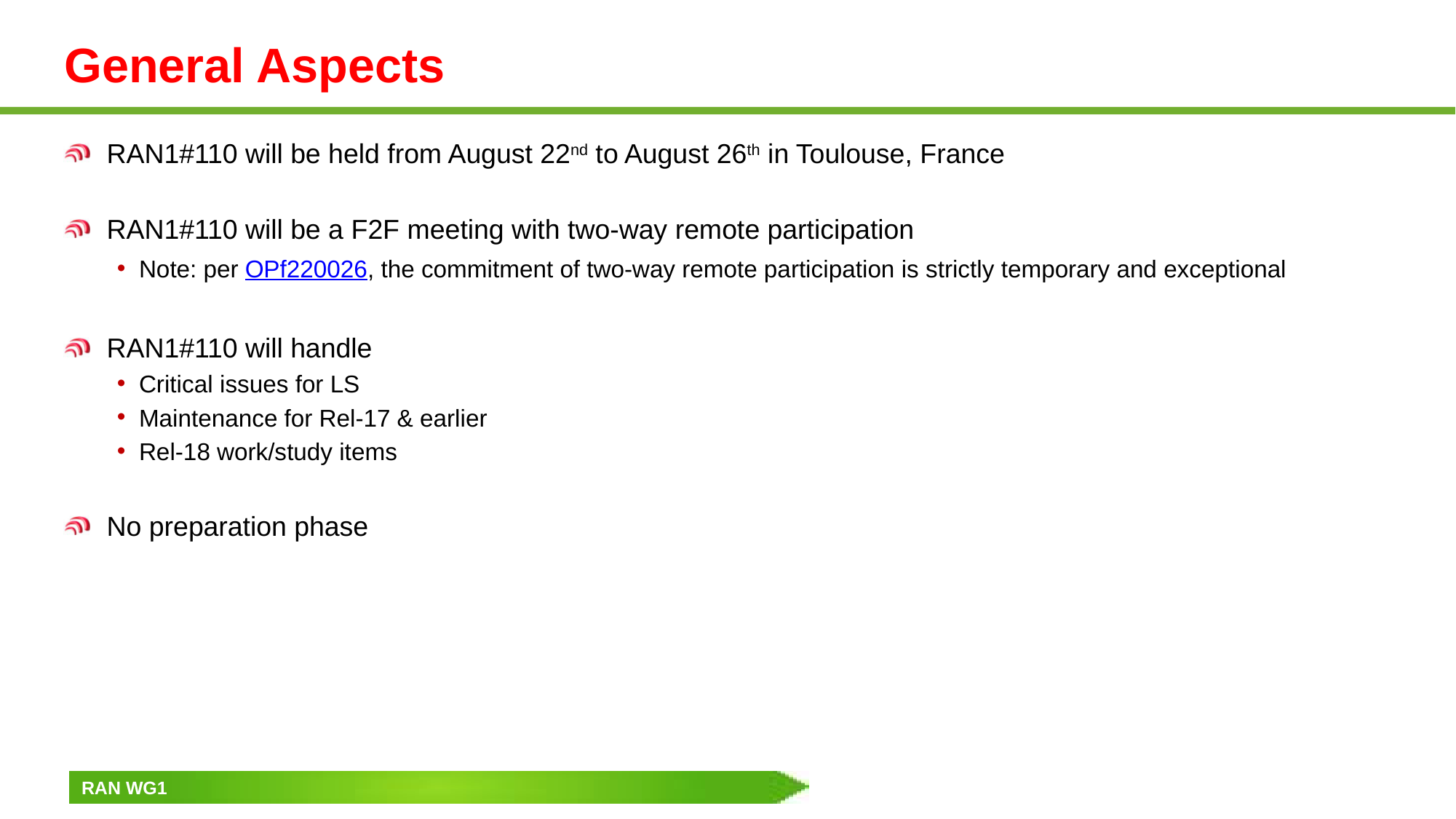

# General Aspects
RAN1#110 will be held from August 22nd to August 26th in Toulouse, France

RAN1#110 will be a F2F meeting with two-way remote participation
Note: per OPf220026, the commitment of two-way remote participation is strictly temporary and exceptional

RAN1#110 will handle
Critical issues for LS
Maintenance for Rel-17 & earlier
Rel-18 work/study items

No preparation phase